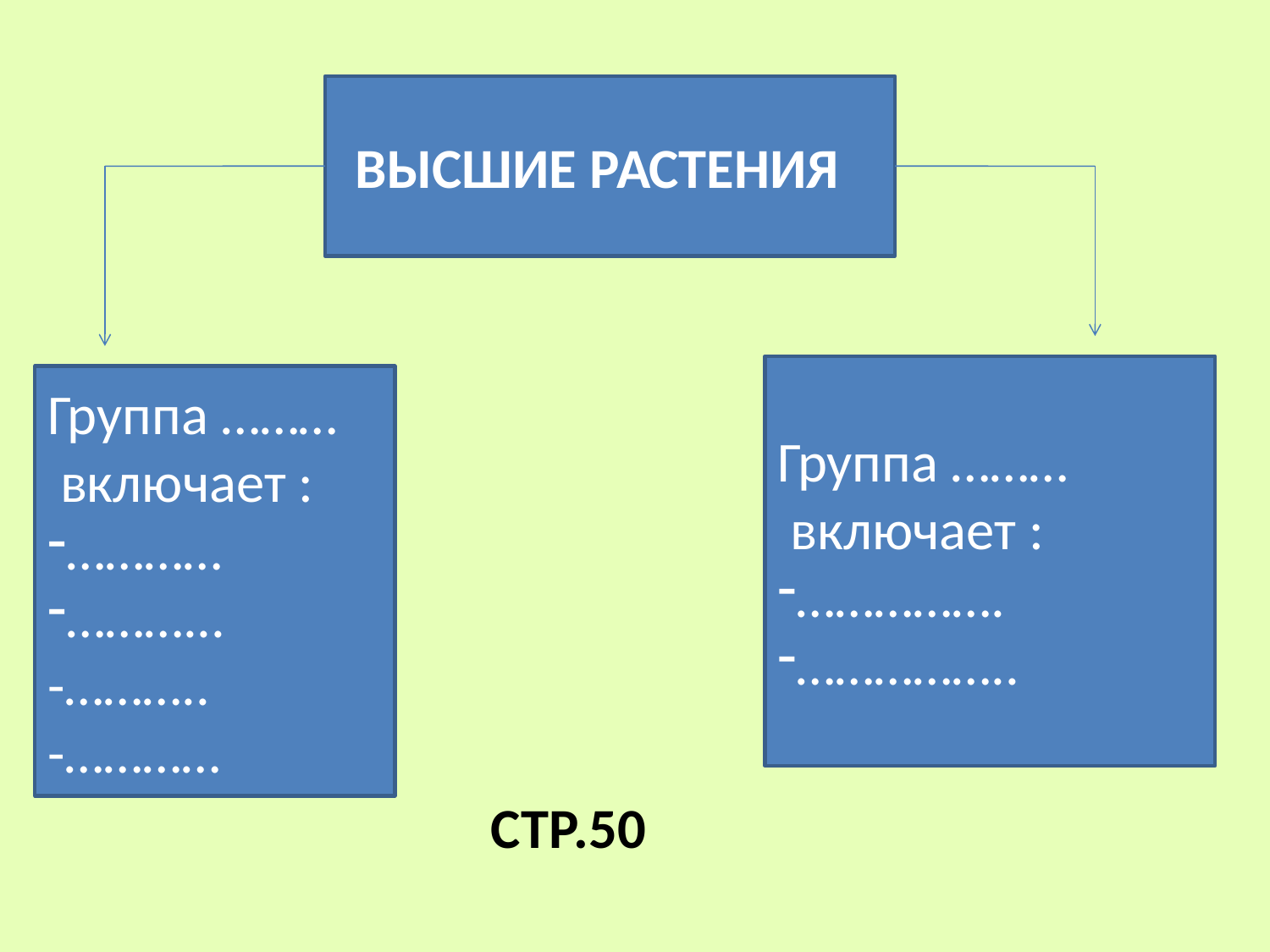

ВЫСШИЕ РАСТЕНИЯ
Группа ………
 включает :
…………….
……………..
Группа ………
 включает :
…………
………...
-………..
-…………
СТР.50